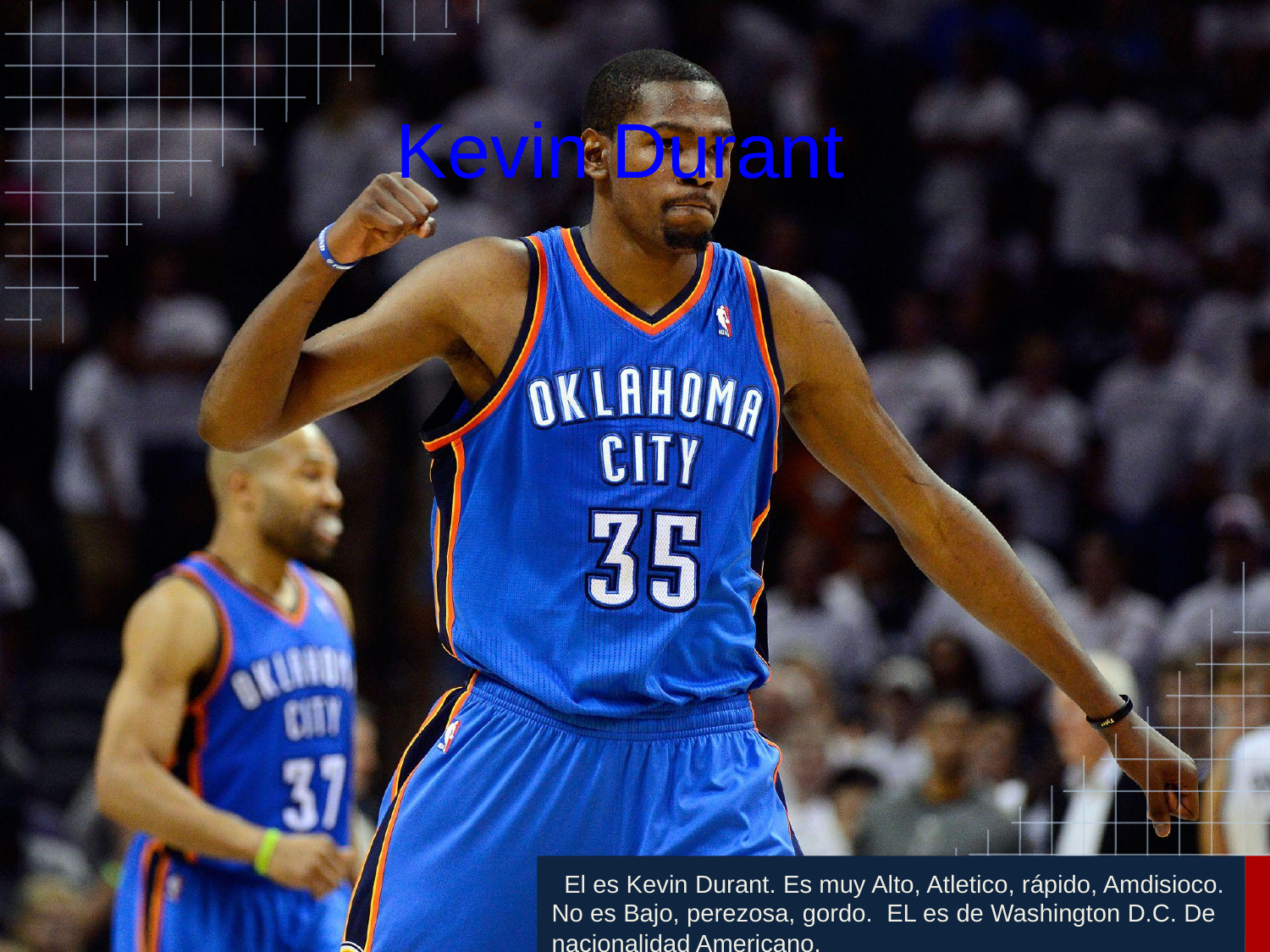

# Kevin Durant
El es Kevin Durant. Es muy Alto, Atletico, rápido, Amdisioco. No es Bajo, perezosa, gordo.  EL es de Washington D.C. De nacionalidad Americano.